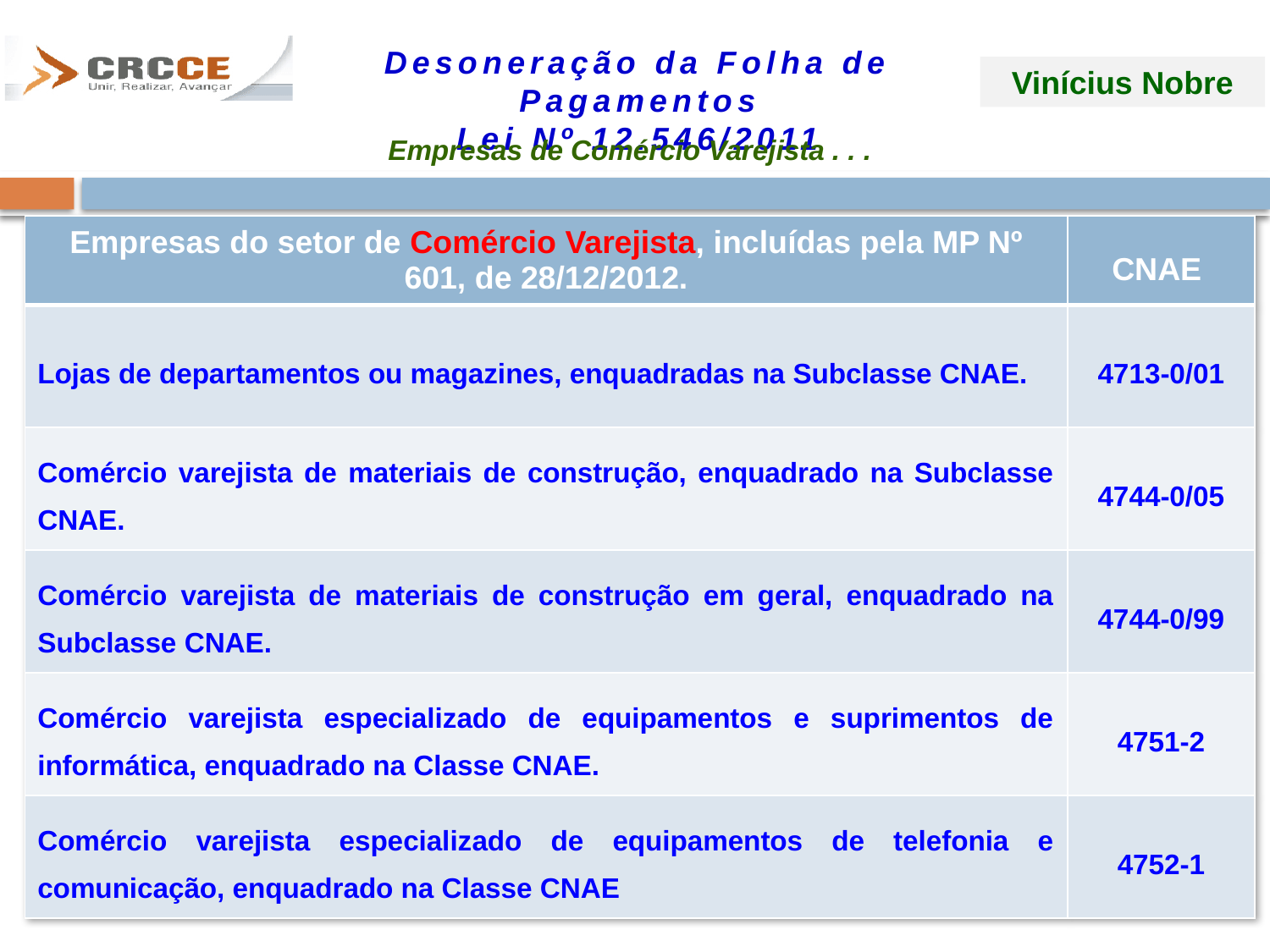

Empresas de Comércio Varejista . . .
| Empresas do setor de Comércio Varejista, incluídas pela MP Nº 601, de 28/12/2012. | CNAE |
| --- | --- |
| Lojas de departamentos ou magazines, enquadradas na Subclasse CNAE. | 4713-0/01 |
| Comércio varejista de materiais de construção, enquadrado na Subclasse CNAE. | 4744-0/05 |
| Comércio varejista de materiais de construção em geral, enquadrado na Subclasse CNAE. | 4744-0/99 |
| Comércio varejista especializado de equipamentos e suprimentos de informática, enquadrado na Classe CNAE. | 4751-2 |
| Comércio varejista especializado de equipamentos de telefonia e comunicação, enquadrado na Classe CNAE | 4752-1 |